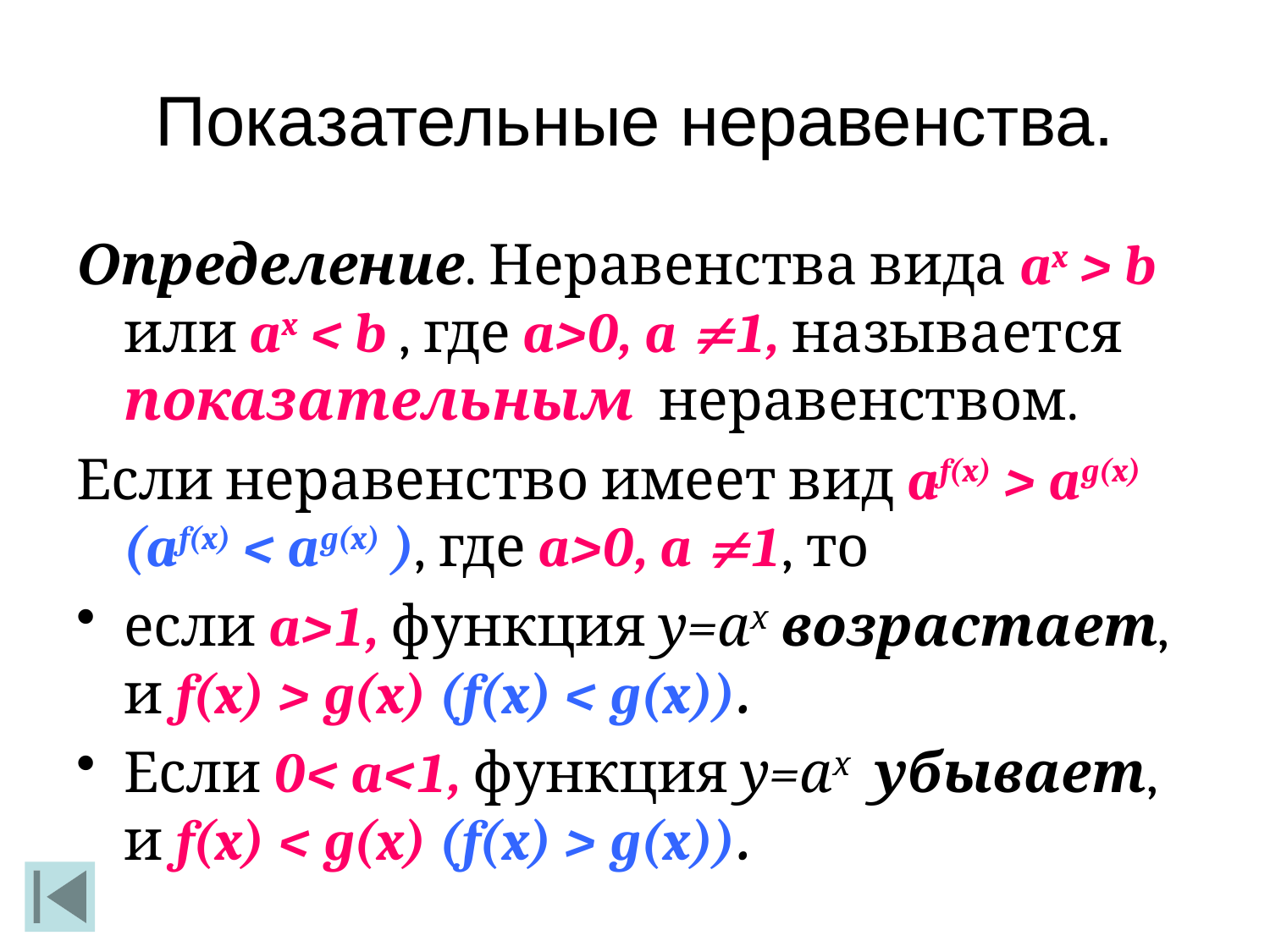

# Показательные неравенства.
Определение. Неравенства вида ax > b или ax < b , где a>0, a ≠1, называется показательным  неравенством.
Если неравенство имеет вид af(x) > ag(x) (af(x) < ag(x) ), где a>0, a ≠1, то
если a>1, функция у=ах возрастает, и f(x) > g(x) (f(x) < g(x)).
Если 0< a<1, функция у=ах  убывает, и f(x) < g(x) (f(x) > g(x)).